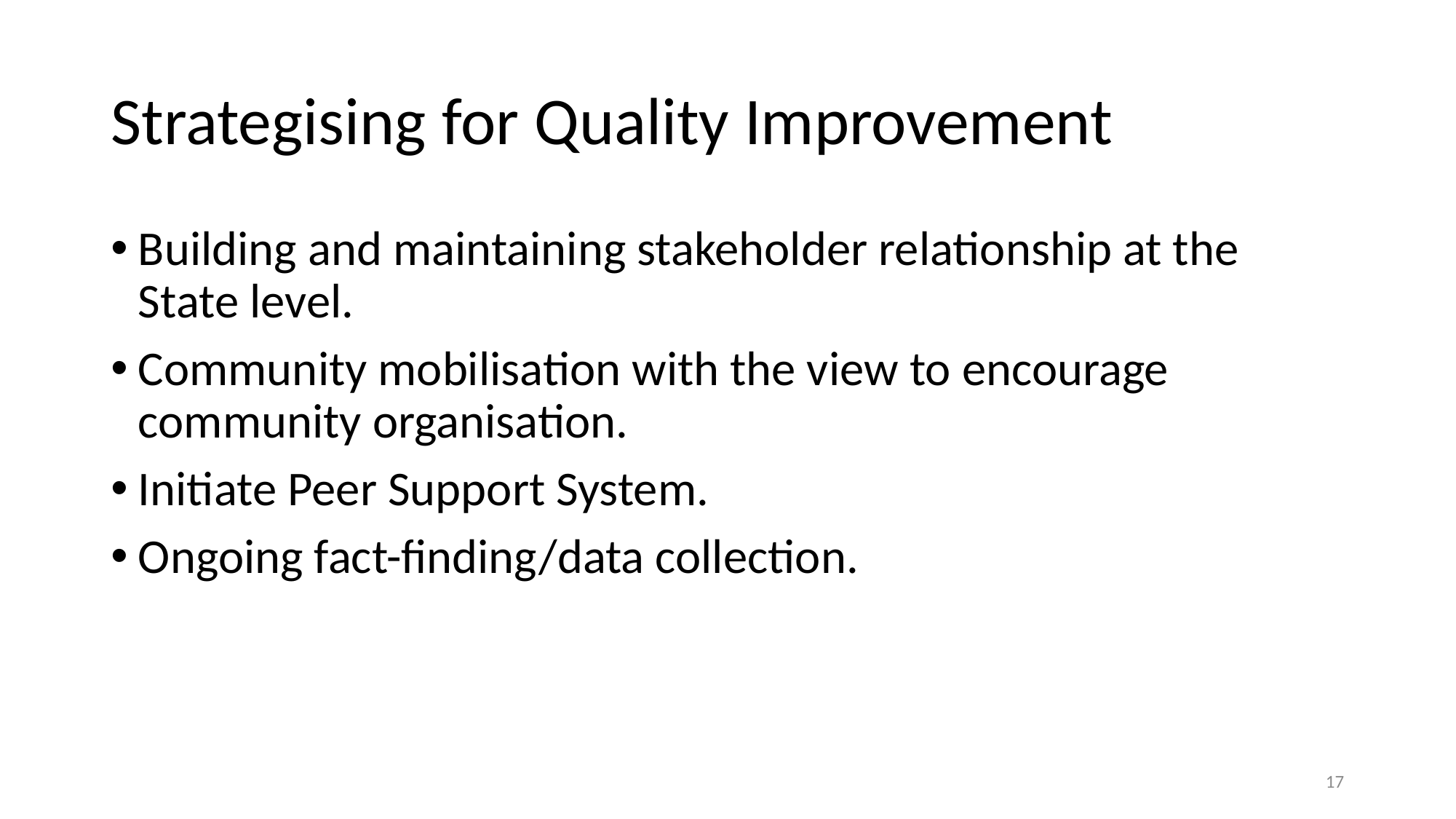

# Strategising for Quality Improvement
Building and maintaining stakeholder relationship at the State level.
Community mobilisation with the view to encourage community organisation.
Initiate Peer Support System.
Ongoing fact-finding/data collection.
17